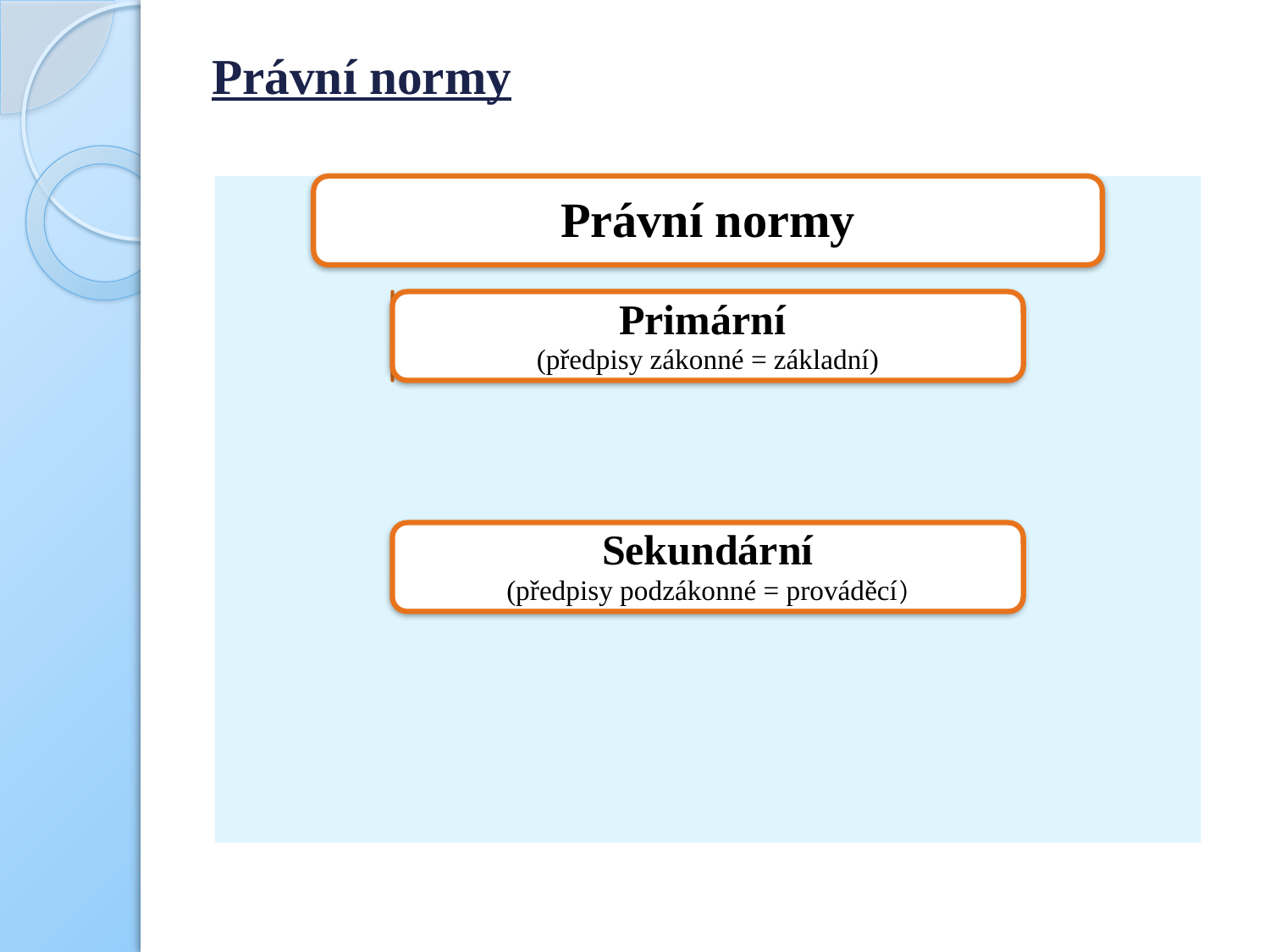

# Právní normy
Právní normy
Primární
(předpisy zákonné = základní)
Sekundární
(předpisy podzákonné = prováděcí)